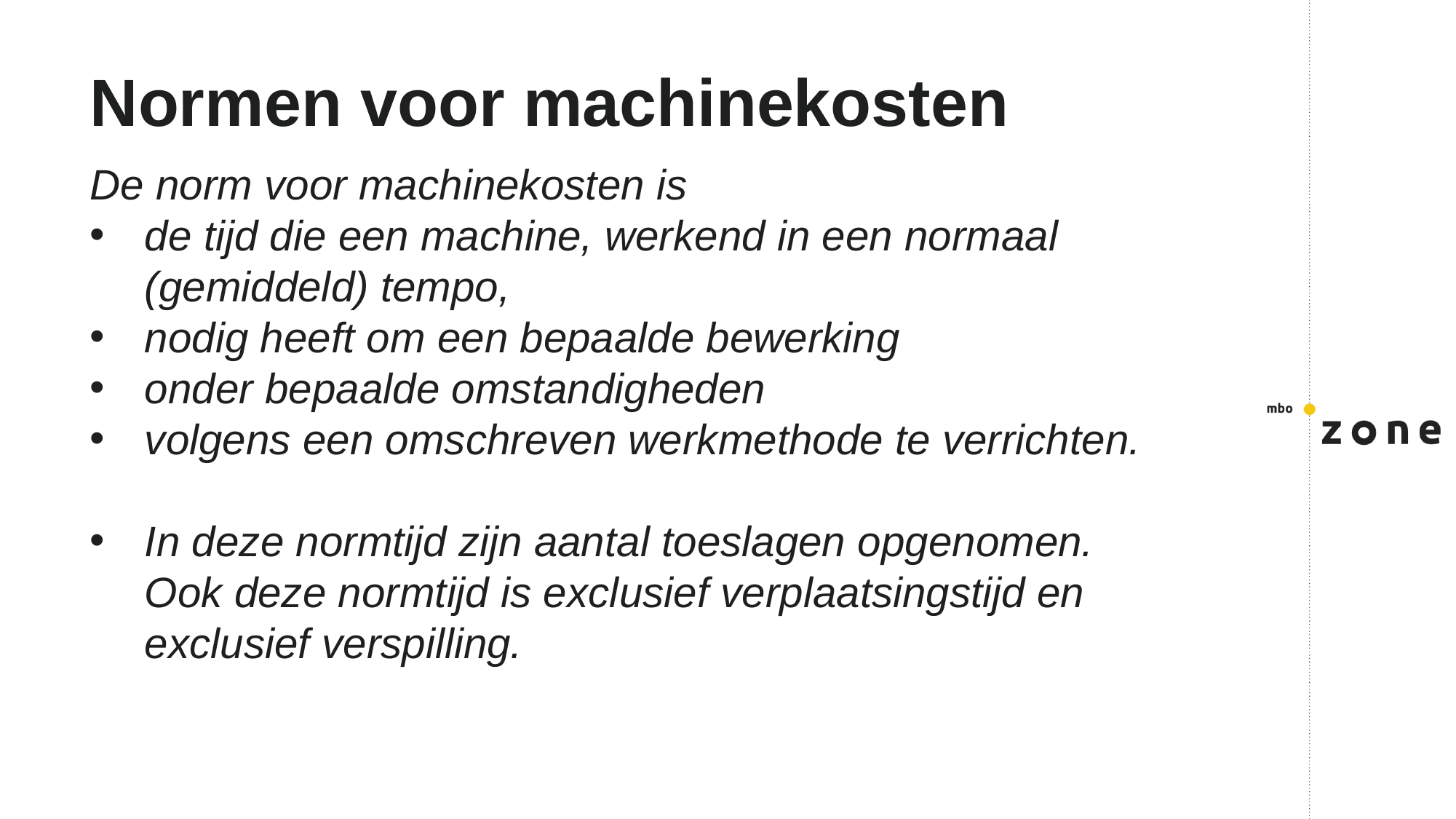

# Normen voor machinekosten
De norm voor machinekosten is
de tijd die een machine, werkend in een normaal (gemiddeld) tempo,
nodig heeft om een bepaalde bewerking
onder bepaalde omstandigheden
volgens een omschreven werkmethode te verrichten.

In deze normtijd zijn aantal toeslagen opgenomen. Ook deze normtijd is exclusief verplaatsingstijd en exclusief verspilling.